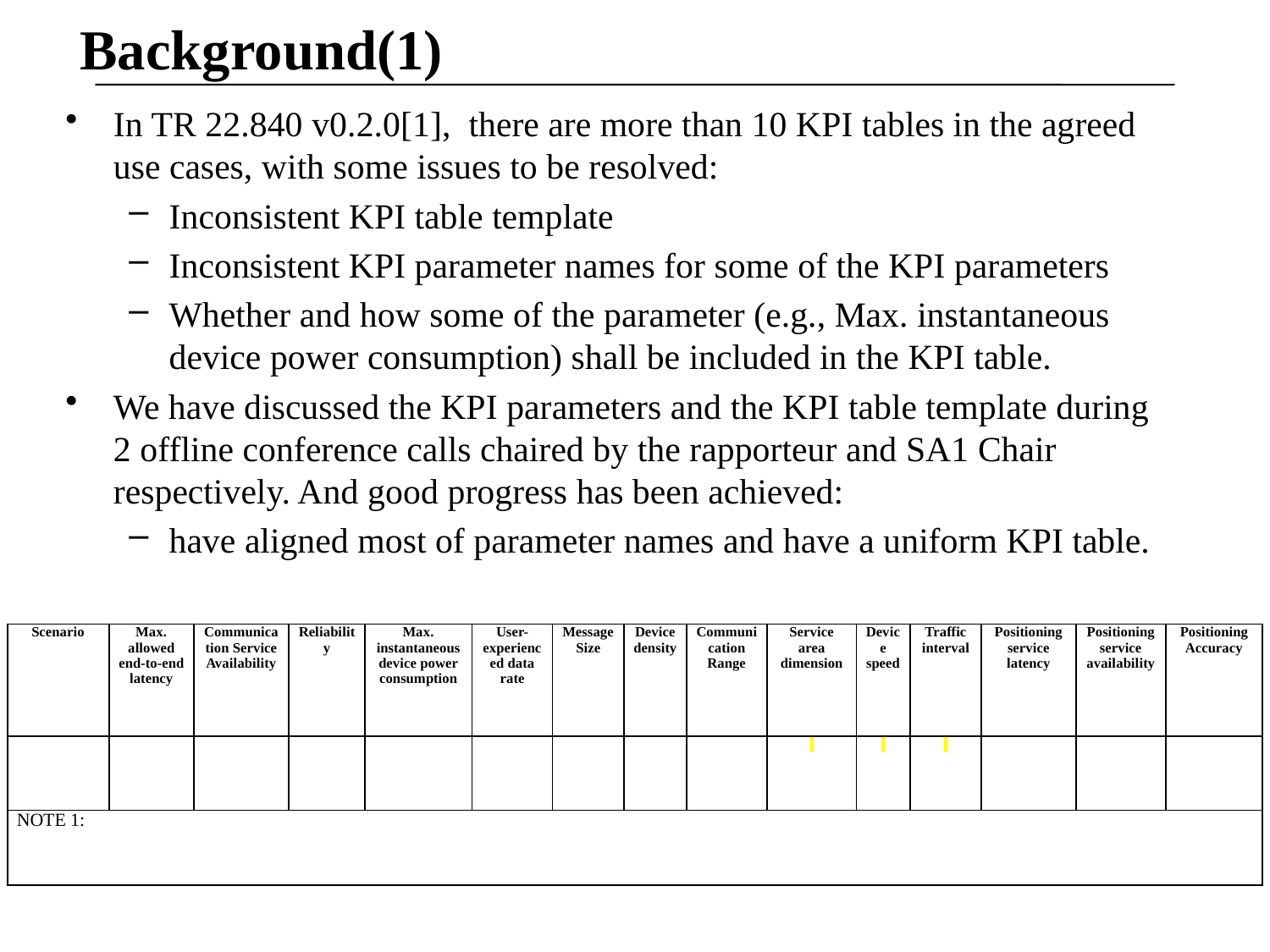

# Background(1)
In TR 22.840 v0.2.0[1],  there are more than 10 KPI tables in the agreed use cases, with some issues to be resolved:
Inconsistent KPI table template
Inconsistent KPI parameter names for some of the KPI parameters
Whether and how some of the parameter (e.g., Max. instantaneous device power consumption) shall be included in the KPI table.
We have discussed the KPI parameters and the KPI table template during 2 offline conference calls chaired by the rapporteur and SA1 Chair respectively. And good progress has been achieved:
have aligned most of parameter names and have a uniform KPI table.

| Scenario | Max. allowed end-to-end latency | Communication Service Availability | Reliability | Max. instantaneous device power consumption | User-experienced data rate | Message Size | Device density | Communication Range | Service area dimension | Device speed | Traffic interval | Positioning service latency | Positioning service availability | Positioning Accuracy |
| --- | --- | --- | --- | --- | --- | --- | --- | --- | --- | --- | --- | --- | --- | --- |
|  |  |  |  |  |  |  |  |  |  |  |  |  |  |  |
| NOTE 1: |  |  |  |  |  |  |  |  |  |  |  |  |  |  |